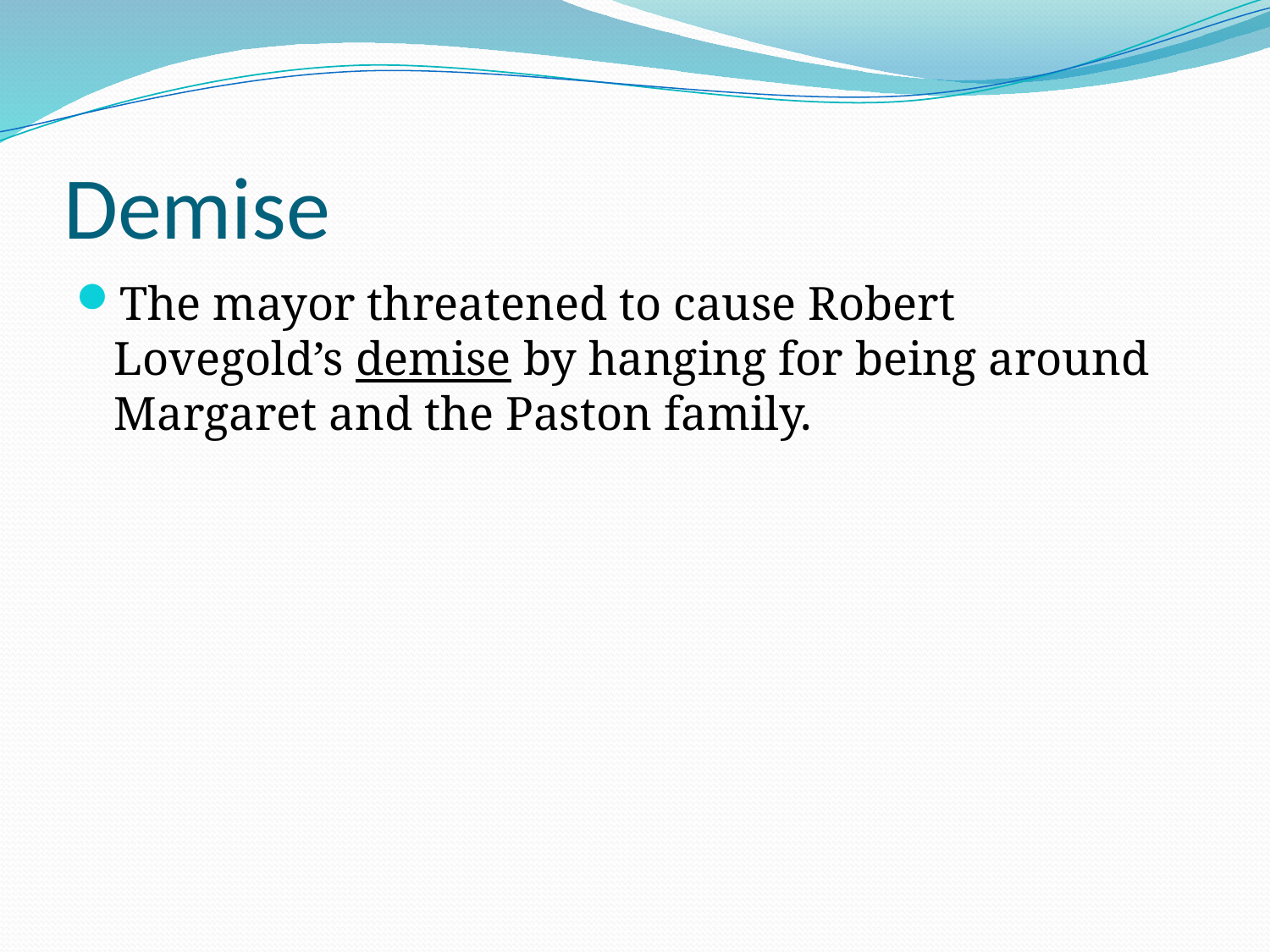

# Demise
The mayor threatened to cause Robert Lovegold’s demise by hanging for being around Margaret and the Paston family.